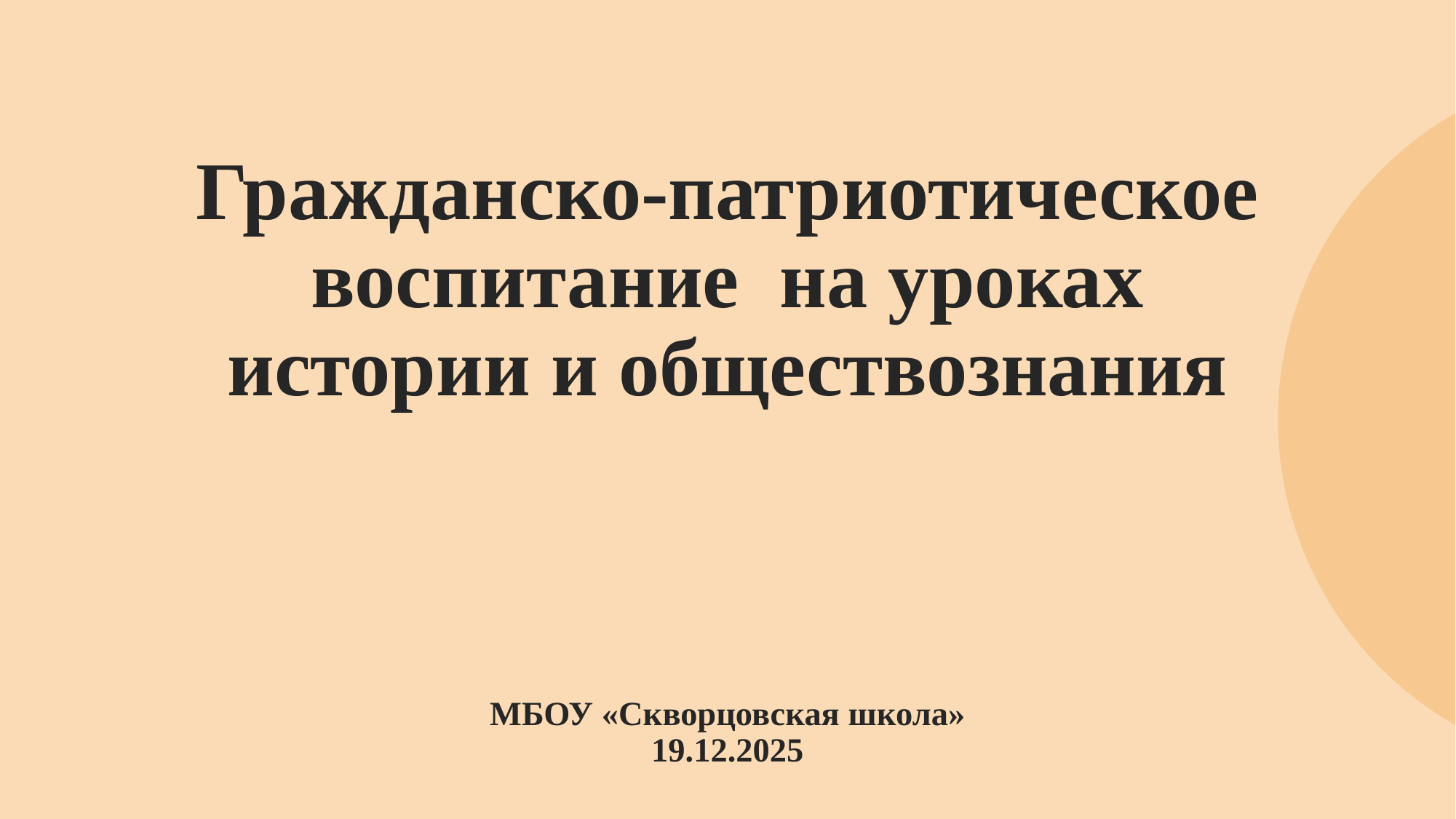

# Гражданско-патриотическое воспитание  на уроках истории и обществознания

МБОУ «Скворцовская школа»
19.12.2025